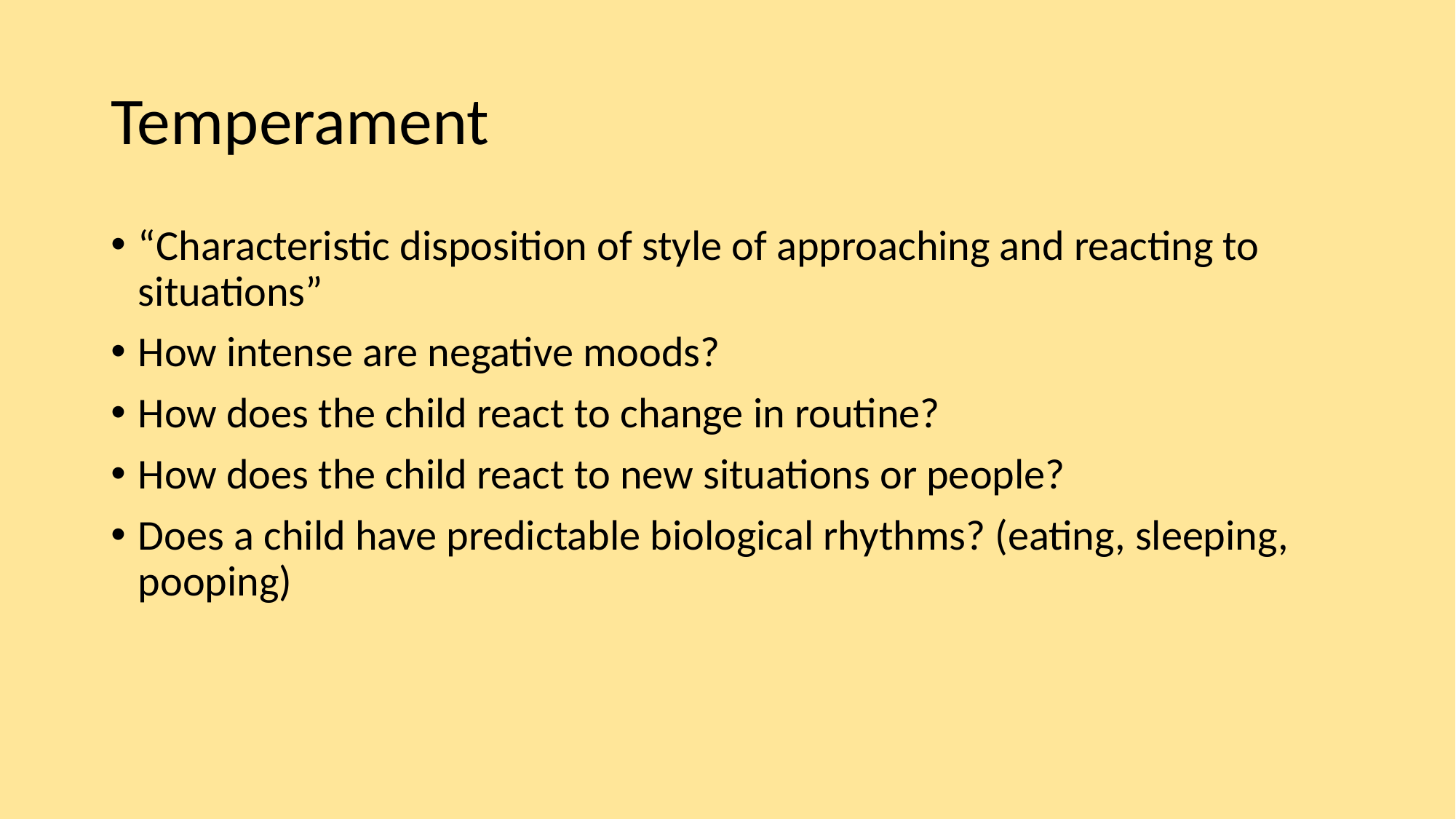

# Temperament
“Characteristic disposition of style of approaching and reacting to situations”
How intense are negative moods?
How does the child react to change in routine?
How does the child react to new situations or people?
Does a child have predictable biological rhythms? (eating, sleeping, pooping)